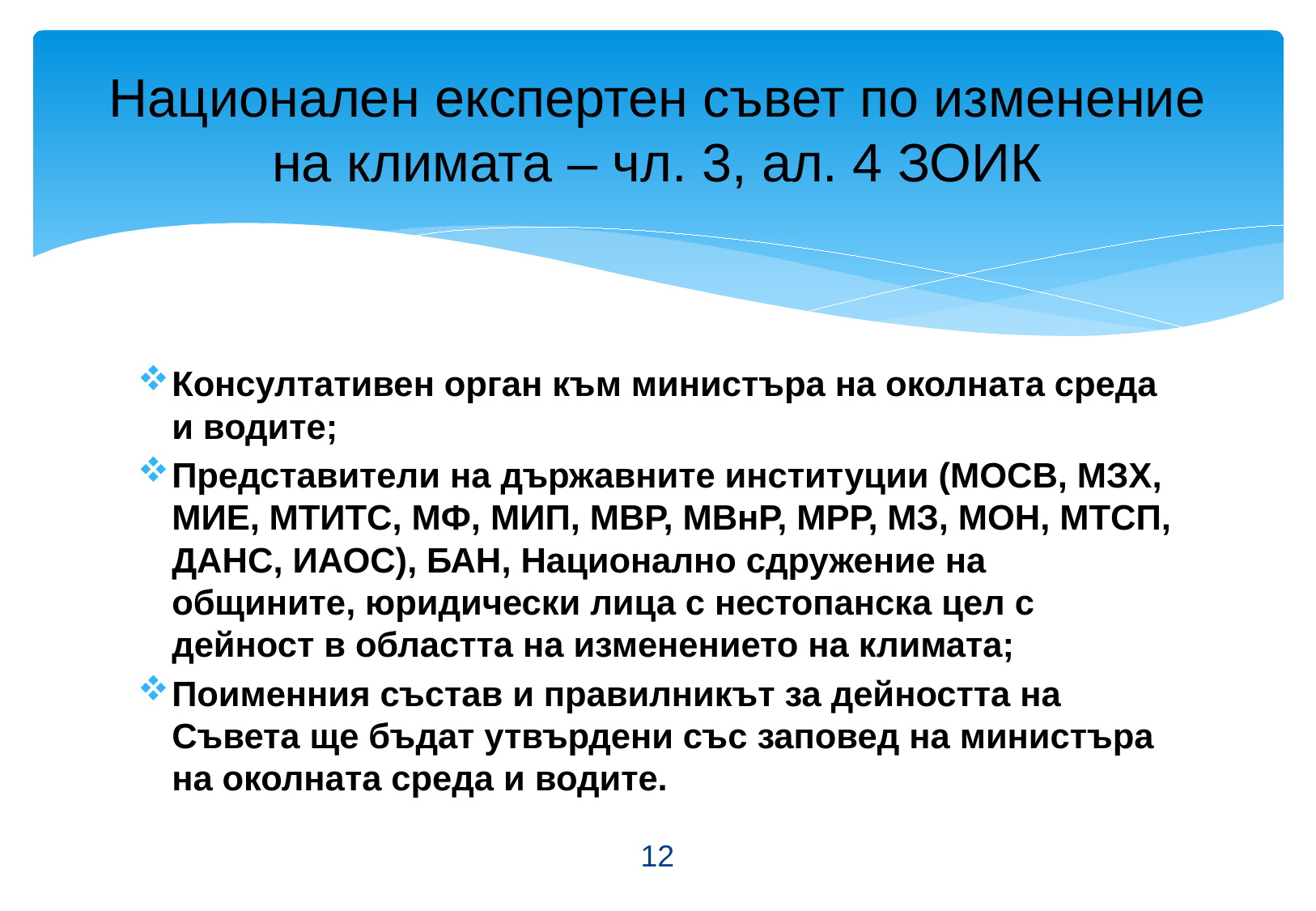

# Национален експертен съвет по изменение на климата – чл. 3, ал. 4 ЗОИК
Консултативен орган към министъра на околната среда и водите;
Представители на държавните институции (МОСВ, МЗХ, МИЕ, МТИТС, МФ, МИП, МВР, МВнР, МРР, МЗ, МОН, МТСП, ДАНС, ИАОС), БАН, Национално сдружение на общините, юридически лица с нестопанска цел с дейност в областта на изменението на климата;
Поименния състав и правилникът за дейността на Съвета ще бъдат утвърдени със заповед на министъра на околната среда и водите.

12